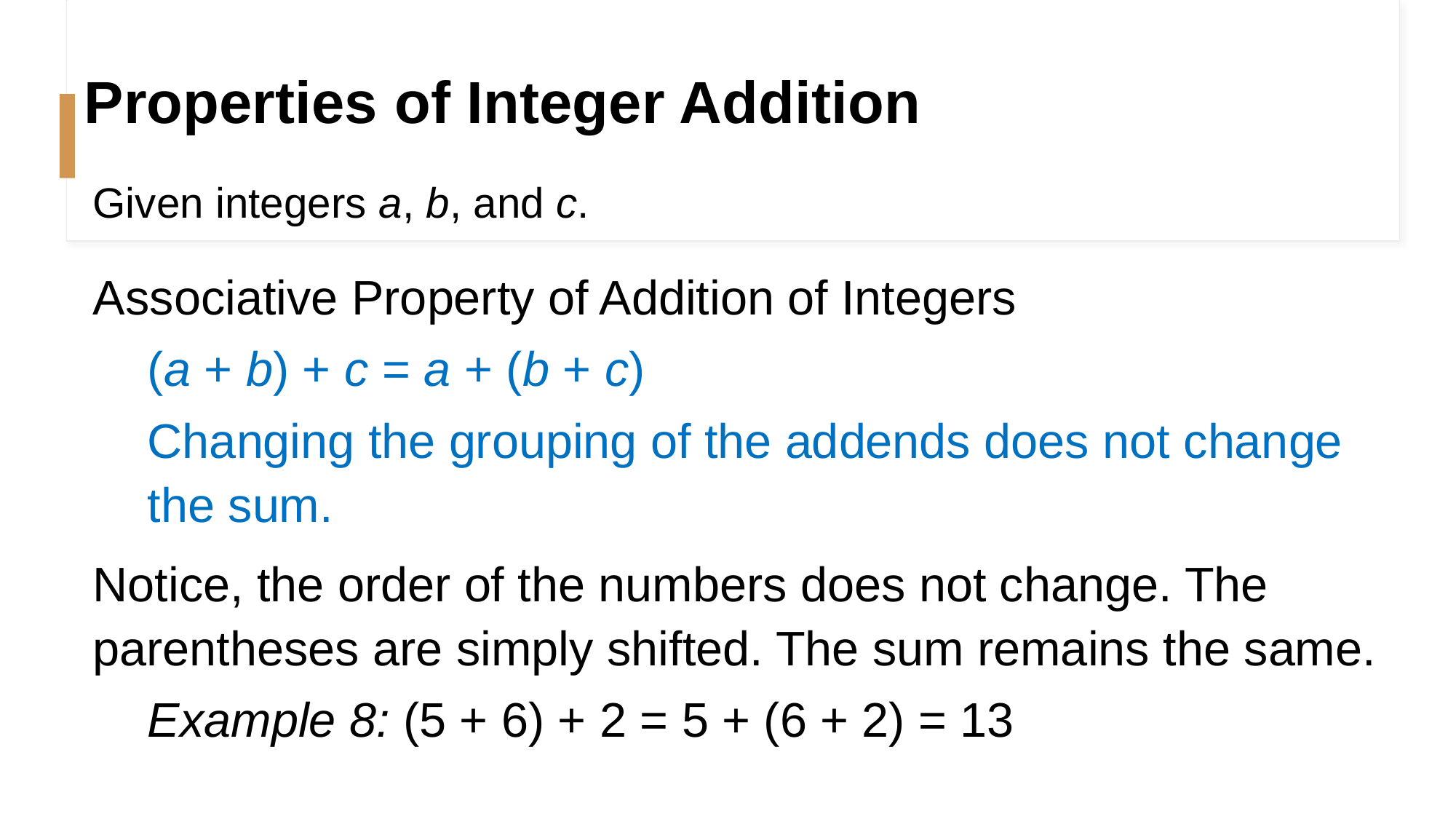

# Properties of Integer Addition
Given integers a, b, and c.
Associative Property of Addition of Integers
(a + b) + c = a + (b + c)
Changing the grouping of the addends does not change the sum.
Notice, the order of the numbers does not change. The parentheses are simply shifted. The sum remains the same.
Example 8: (5 + 6) + 2 = 5 + (6 + 2) = 13